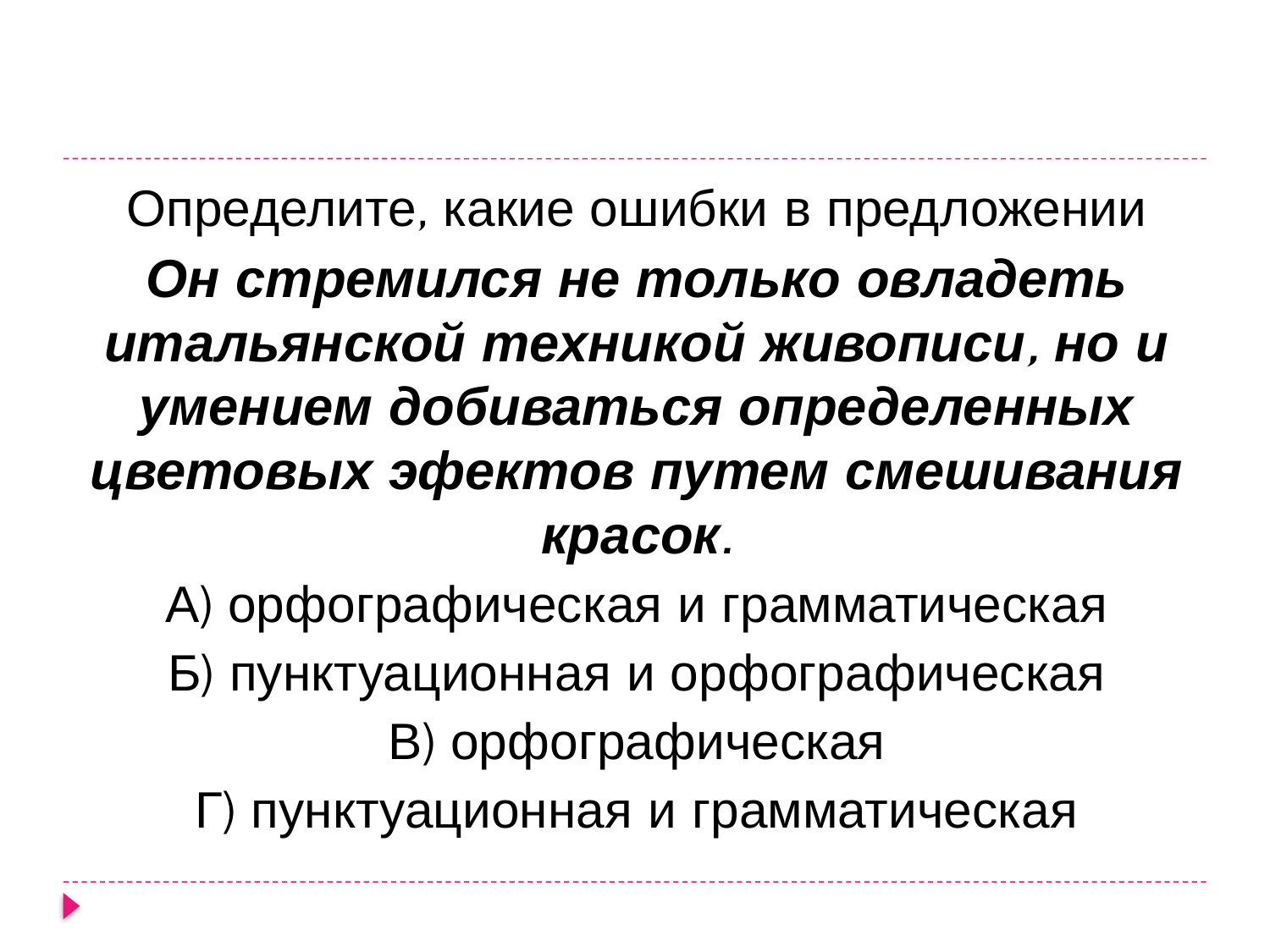

Определите, какие ошибки в предложении
Он стремился не только овладеть итальянской техникой живописи, но и умением добиваться определенных цветовых эфектов путем смешивания красок.
А) орфографическая и грамматическая
Б) пунктуационная и орфографическая
В) орфографическая
Г) пунктуационная и грамматическая